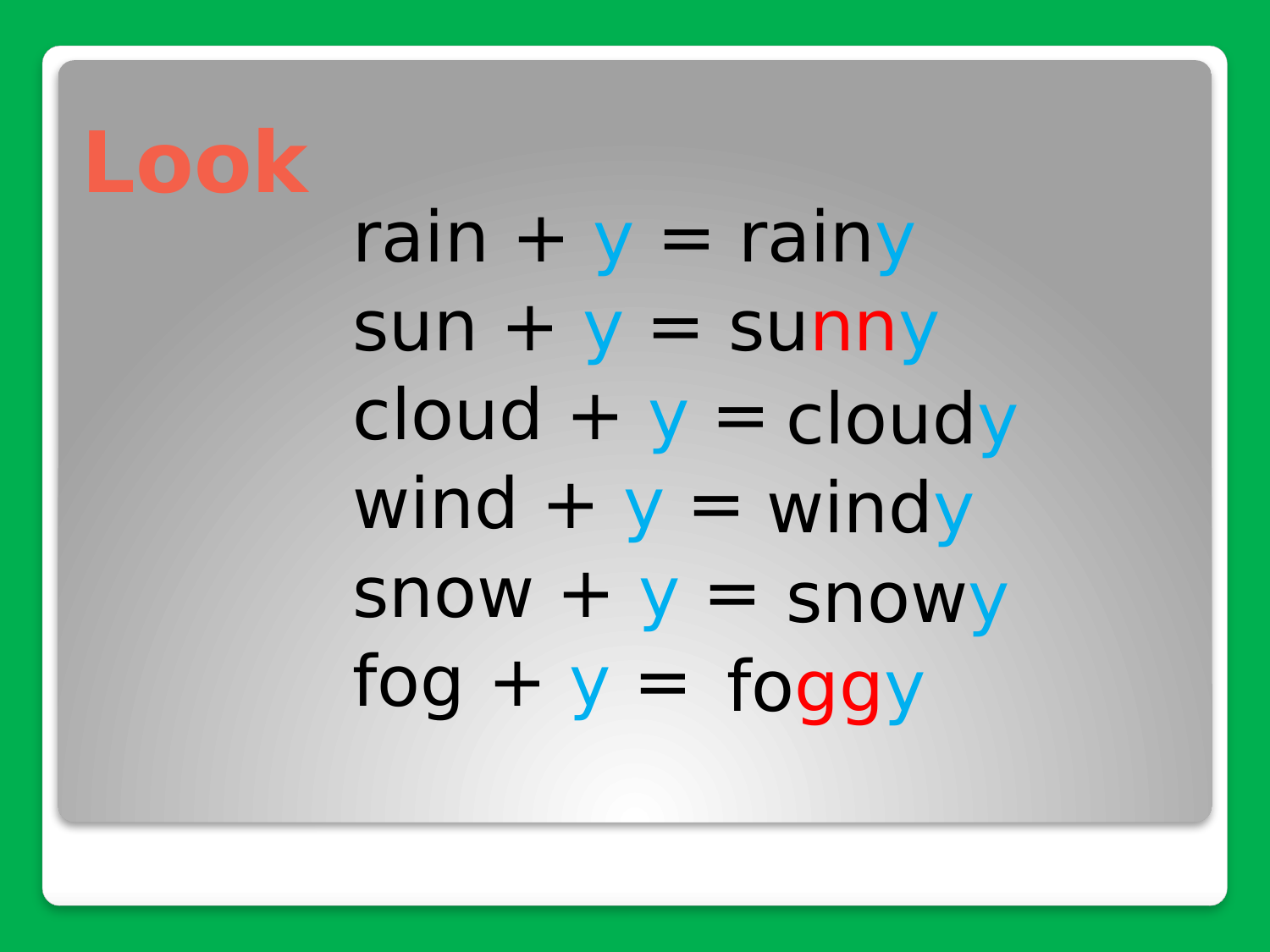

# Look
rain + y = rainy
sun + y = sunny
cloud + y =
wind + y =
snow + y =
fog + y =

cloudy
windy
snowy
foggy